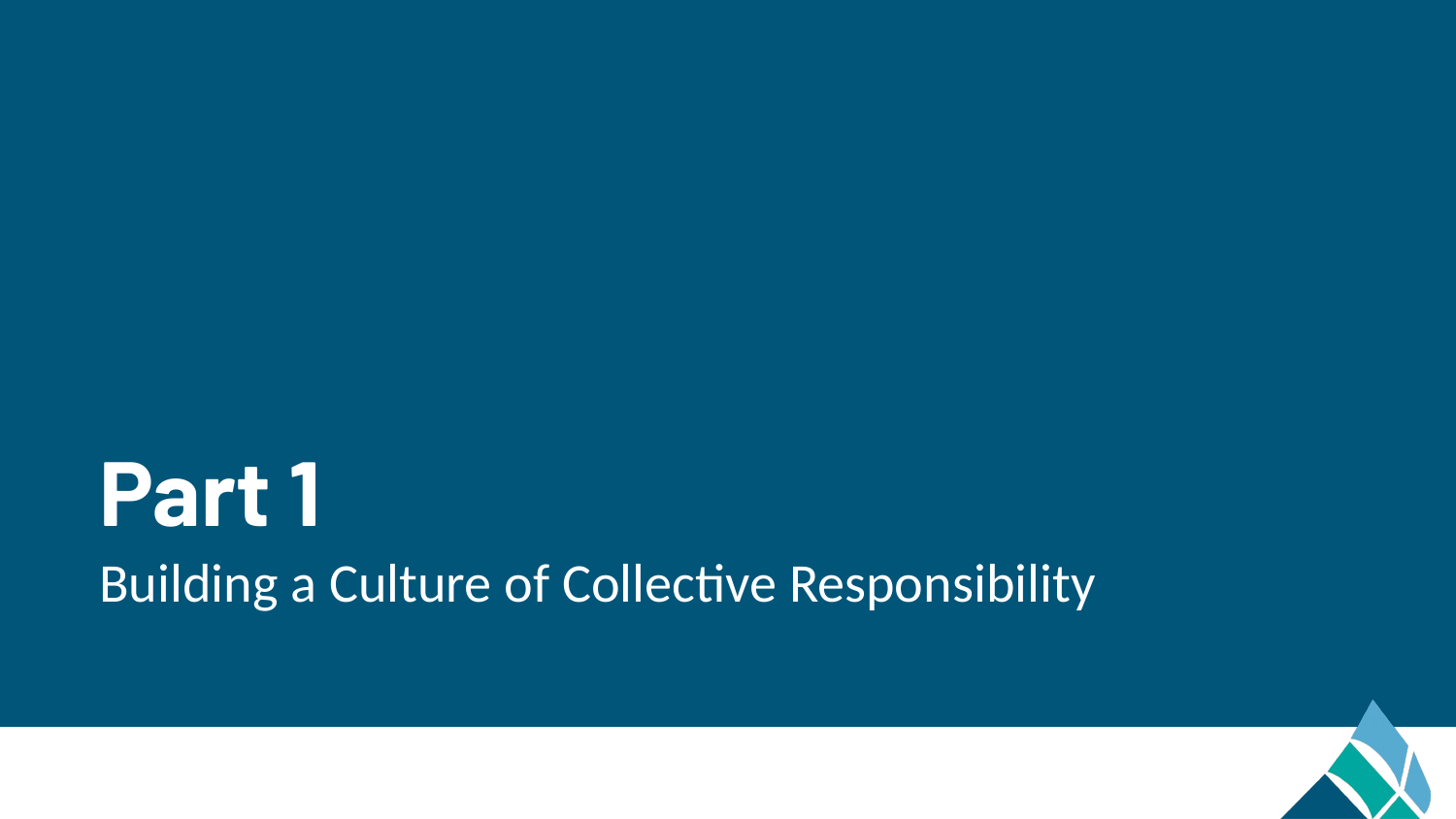

# Part 1
Building a Culture of Collective Responsibility